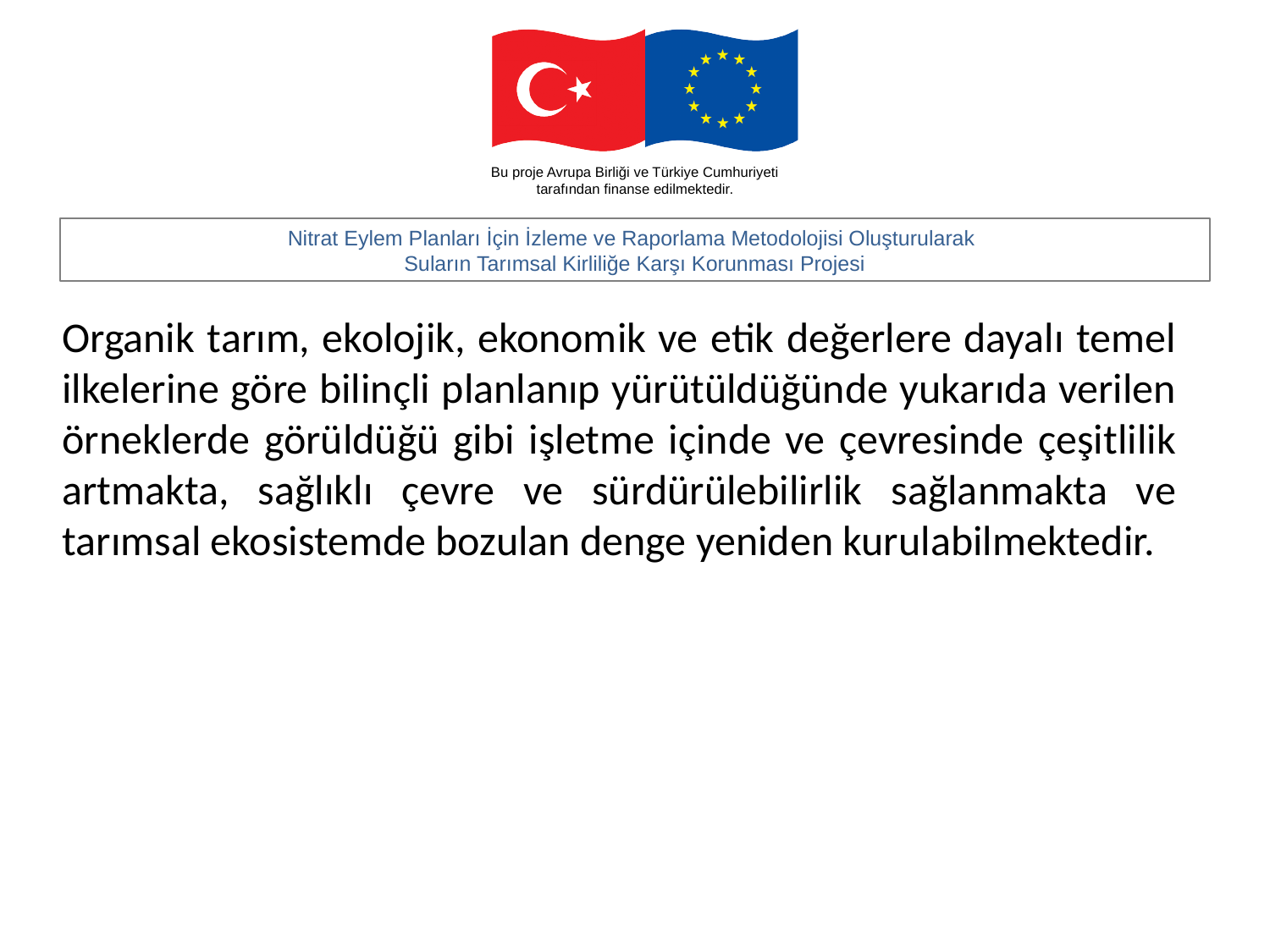

Organik tarım, ekolojik, ekonomik ve etik değerlere dayalı temel ilkelerine göre bilinçli planlanıp yürütüldüğünde yukarıda verilen örneklerde görüldüğü gibi işletme içinde ve çevresinde çeşitlilik artmakta, sağlıklı çevre ve sürdürülebilirlik sağlanmakta ve tarımsal ekosistemde bozulan denge yeniden kurulabilmektedir.